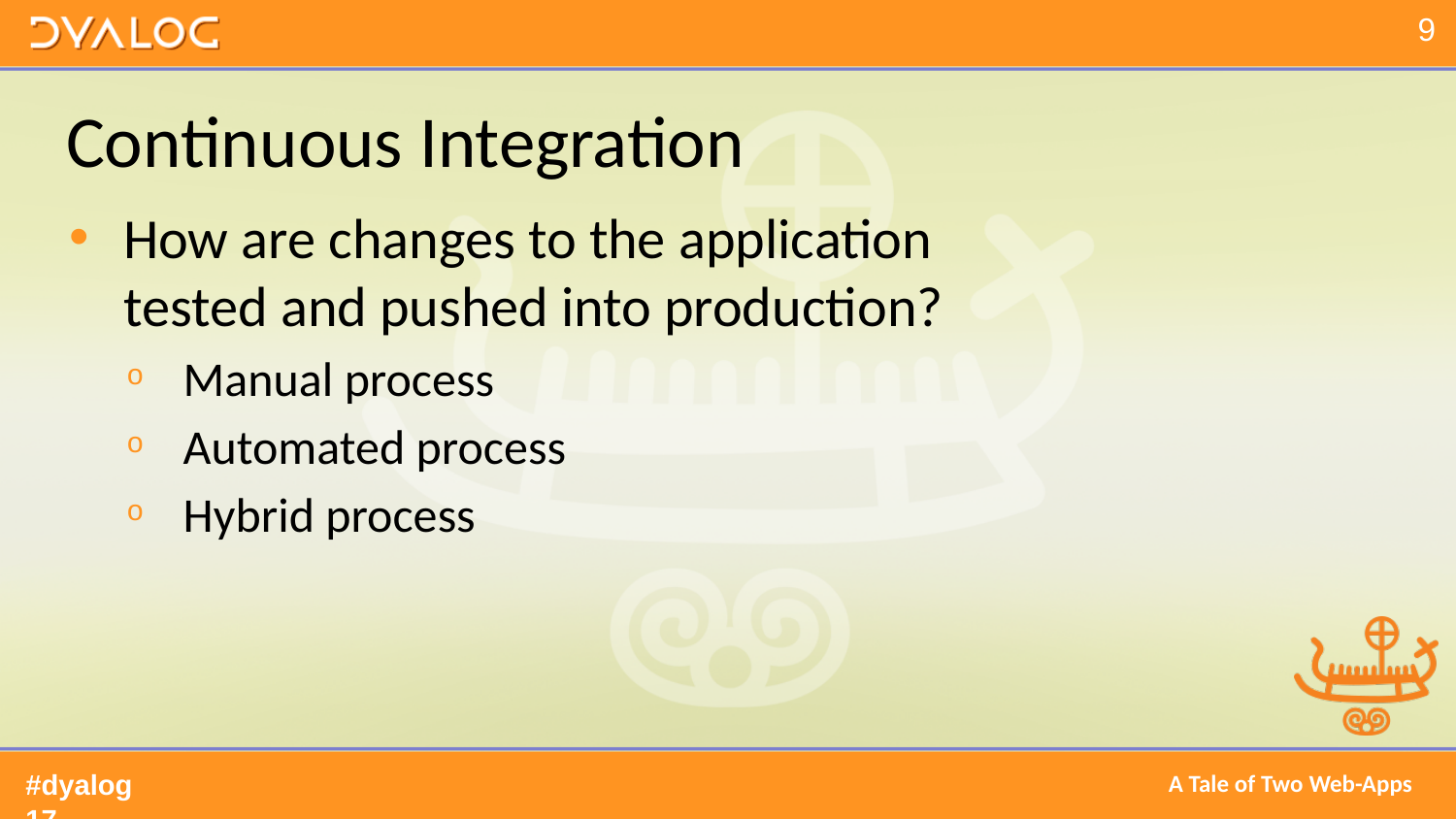

# Continuous Integration

How are changes to the application tested and pushed into production?
Manual process
Automated process
Hybrid process
A Tale of Two Web-Apps